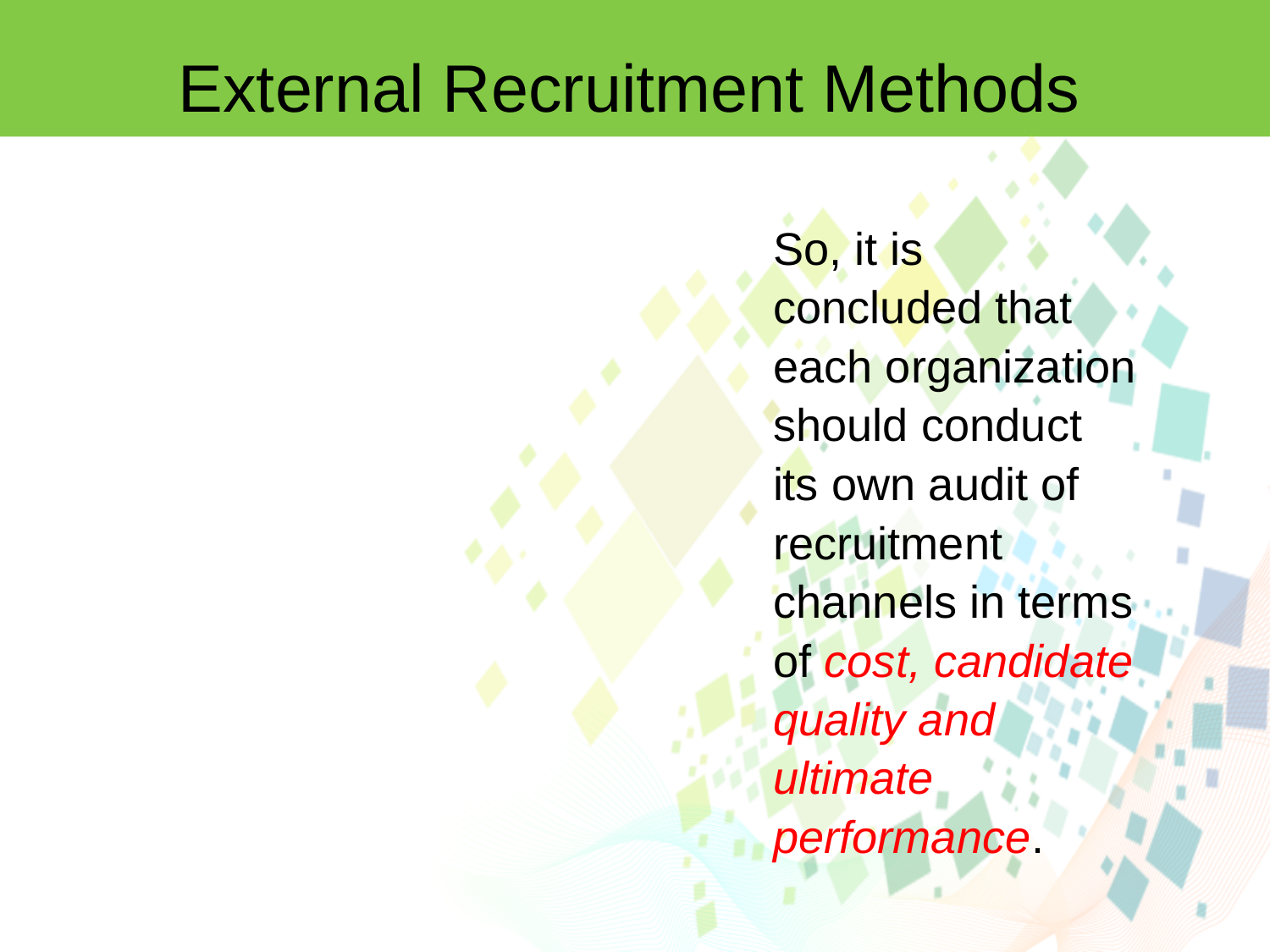

External Recruitment Methods
So, it is concluded that each organization should conduct its own audit of recruitment channels in terms of cost, candidate quality and ultimate performance.